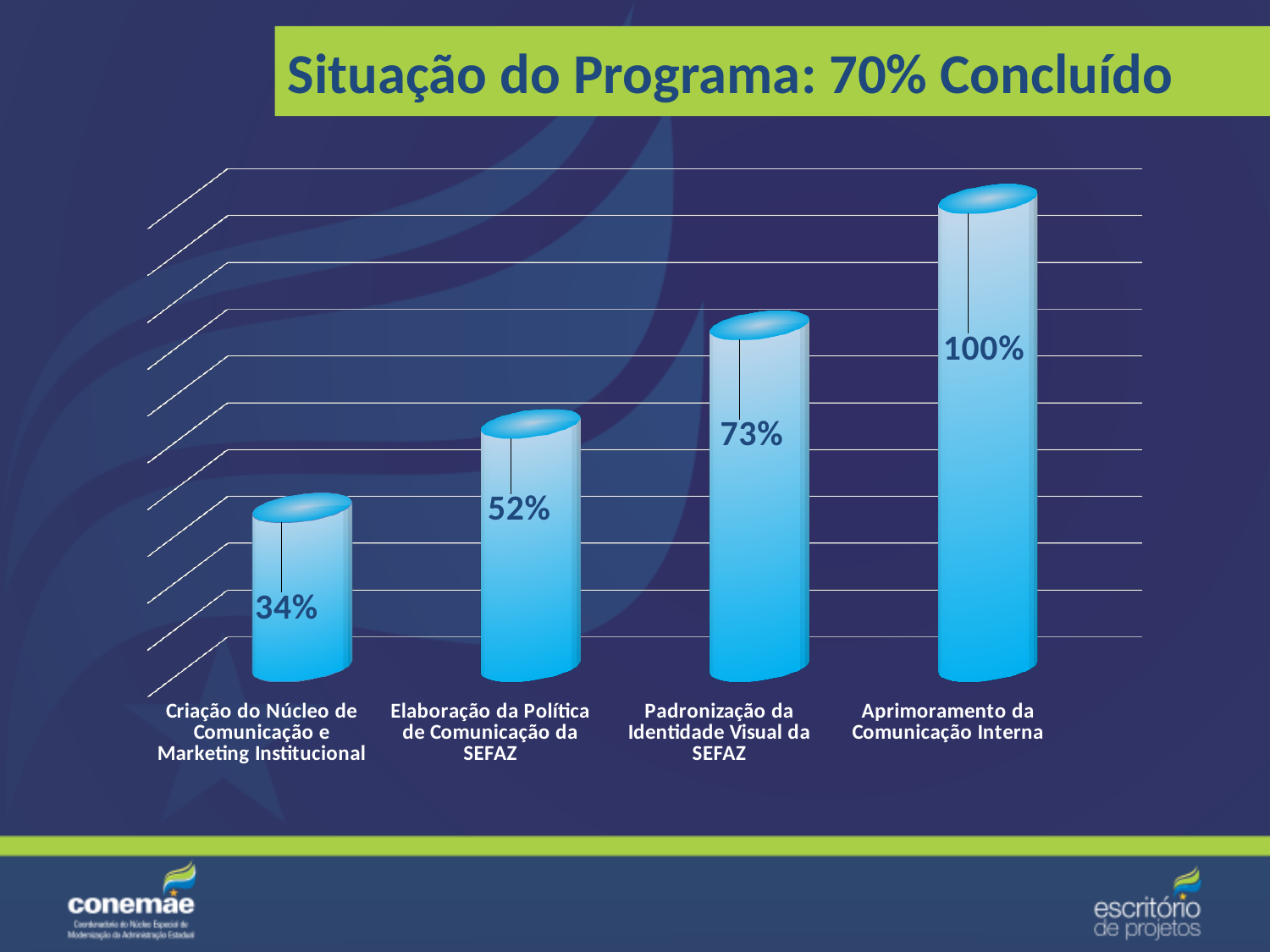

Situação do Programa: 70% Concluído

[unsupported chart]